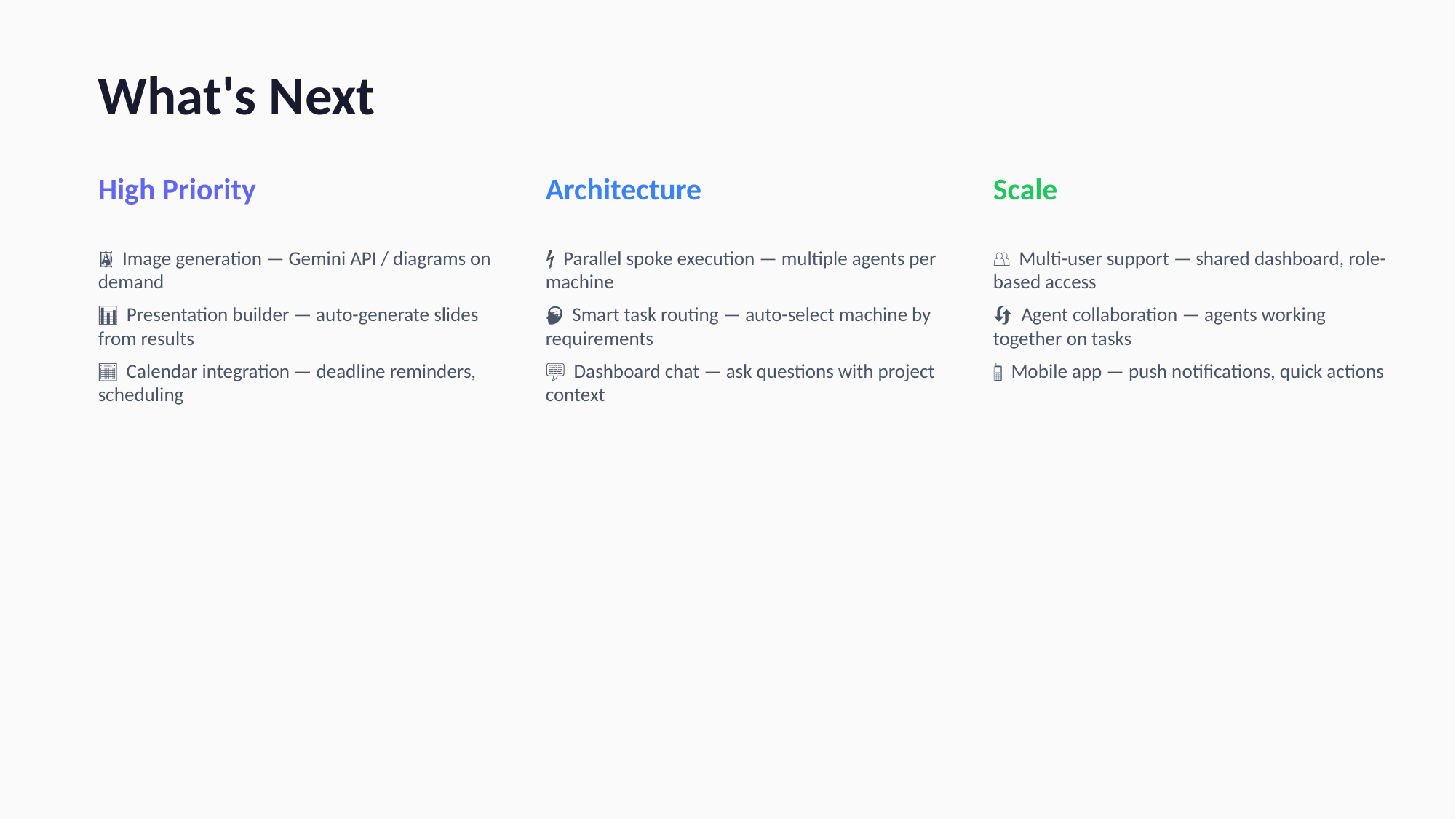

What's Next
High Priority
Architecture
Scale
🖼️  Image generation — Gemini API / diagrams on demand
📊  Presentation builder — auto-generate slides from results
📅  Calendar integration — deadline reminders, scheduling
⚡  Parallel spoke execution — multiple agents per machine
🧠  Smart task routing — auto-select machine by requirements
💬  Dashboard chat — ask questions with project context
👥  Multi-user support — shared dashboard, role-based access
🔄  Agent collaboration — agents working together on tasks
📱  Mobile app — push notifications, quick actions